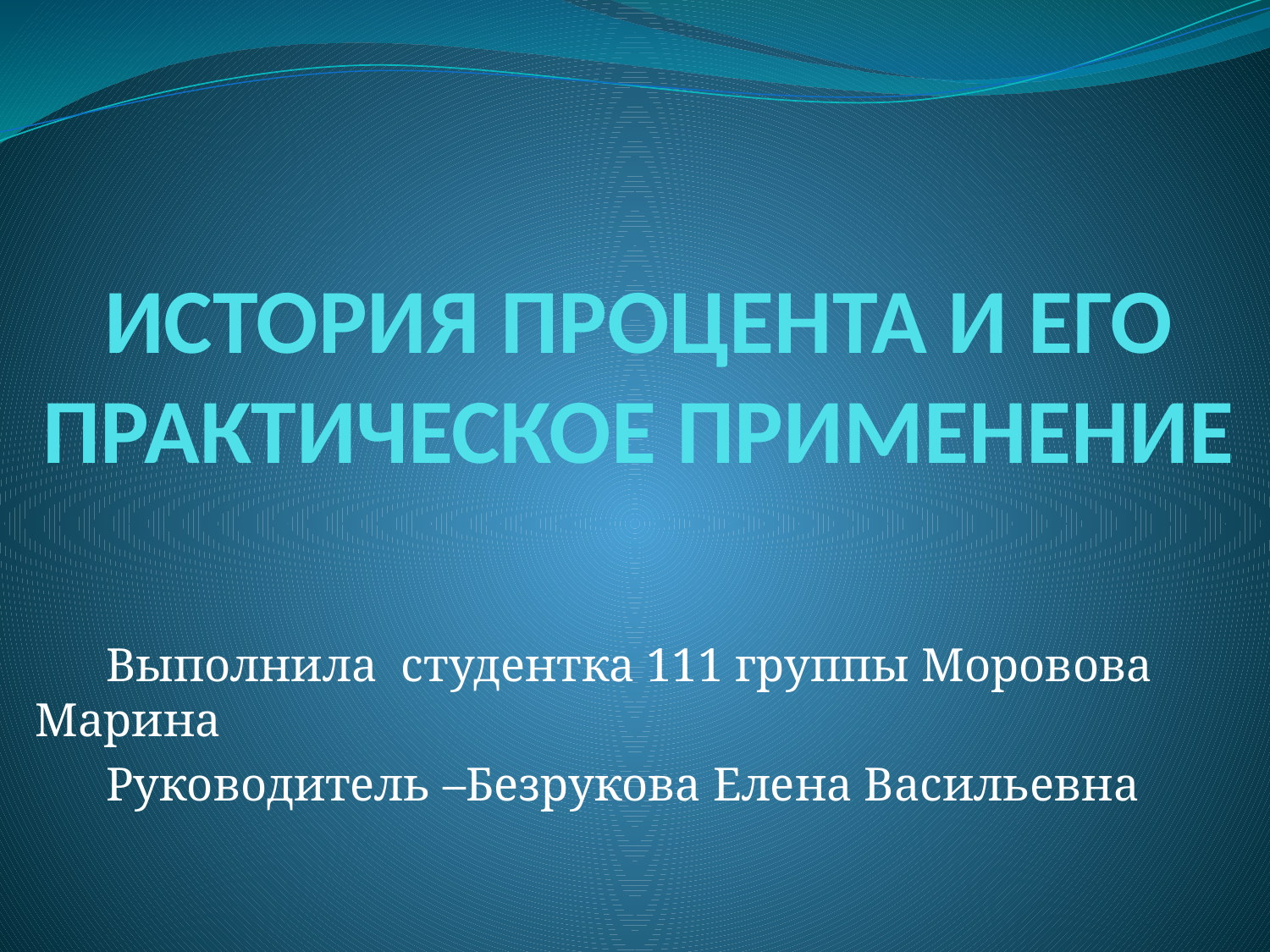

# ИСТОРИЯ ПРОЦЕНТА И ЕГО ПРАКТИЧЕСКОЕ ПРИМЕНЕНИЕ

      Выполнила  студентка 111 группы Моровова Марина
      Руководитель –Безрукова Елена Васильевна